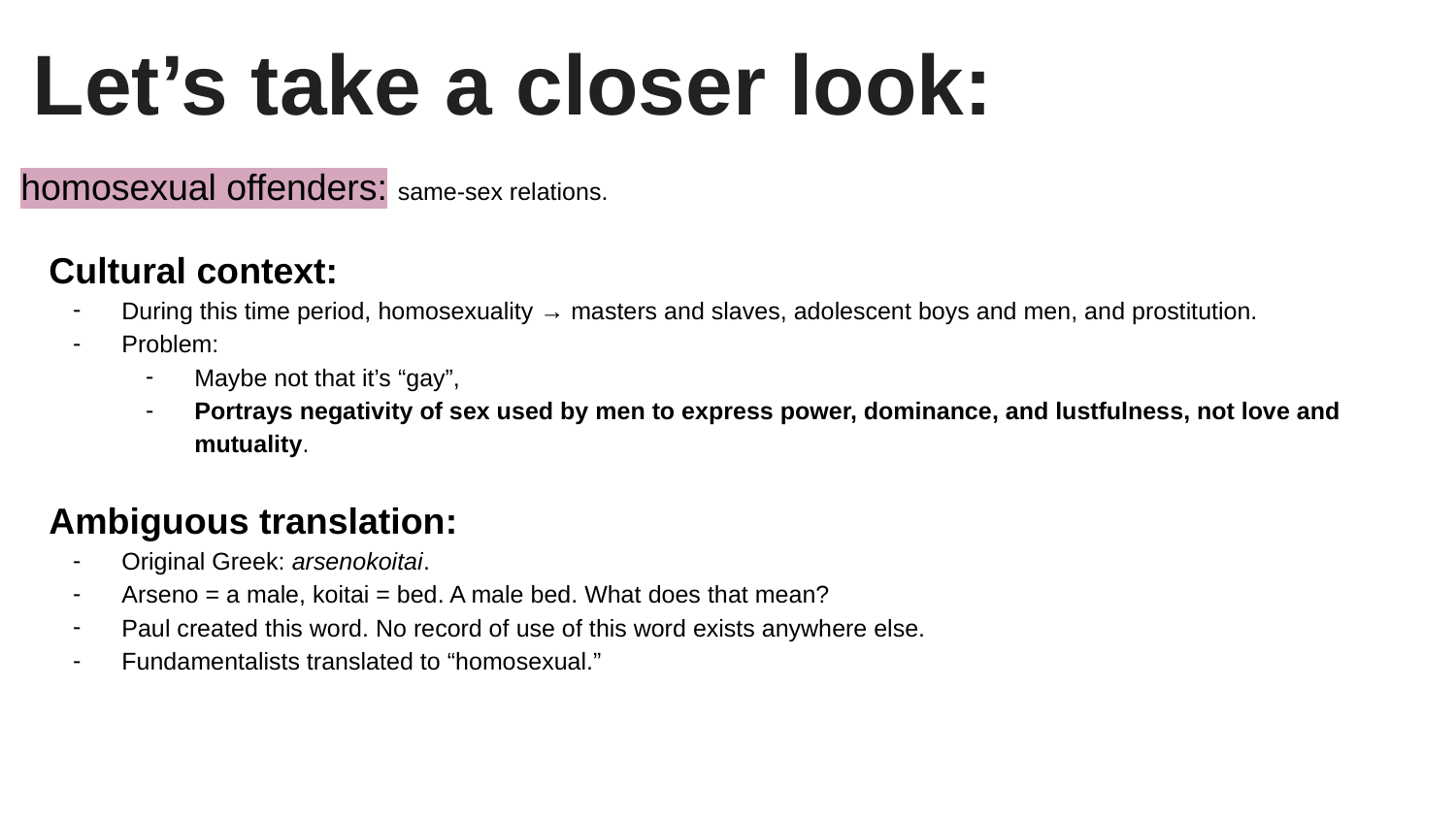

# Let’s take a closer look:
homosexual offenders: same-sex relations.

Cultural context:
During this time period, homosexuality → masters and slaves, adolescent boys and men, and prostitution.
Problem:
Maybe not that it’s “gay”,
Portrays negativity of sex used by men to express power, dominance, and lustfulness, not love and mutuality.
Ambiguous translation:
Original Greek: arsenokoitai.
Arseno = a male, koitai = bed. A male bed. What does that mean?
Paul created this word. No record of use of this word exists anywhere else.
Fundamentalists translated to “homosexual.”